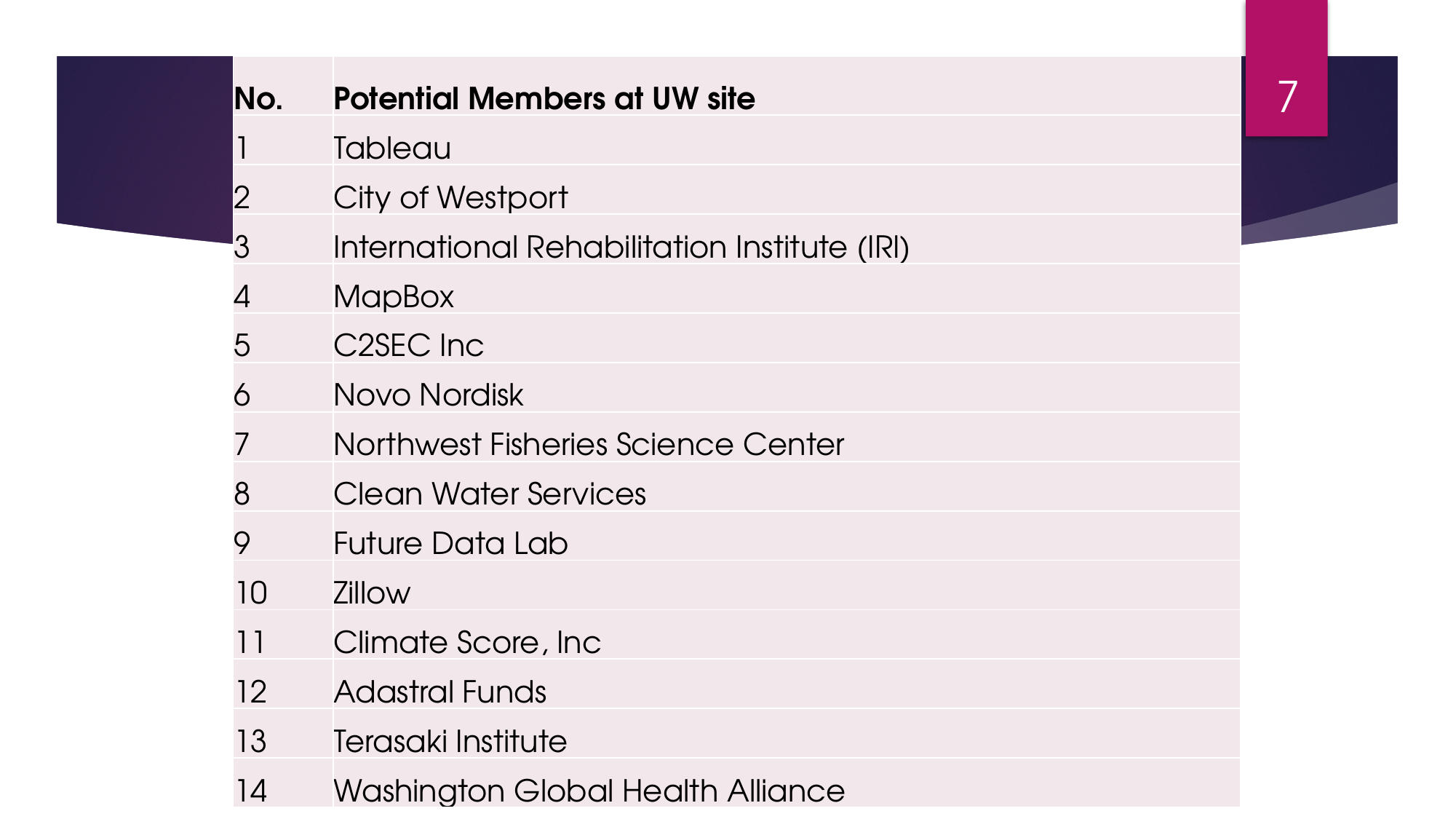

7
| No. | Potential Members at UW site |
| --- | --- |
| 1 | Tableau |
| 2 | City of Westport |
| 3 | International Rehabilitation Institute (IRI) |
| 4 | MapBox |
| 5 | C2SEC Inc |
| 6 | Novo Nordisk |
| 7 | Northwest Fisheries Science Center |
| 8 | Clean Water Services |
| 9 | Future Data Lab |
| 10 | Zillow |
| 11 | Climate Score, Inc |
| 12 | Adastral Funds |
| 13 | Terasaki Institute |
| 14 | Washington Global Health Alliance |